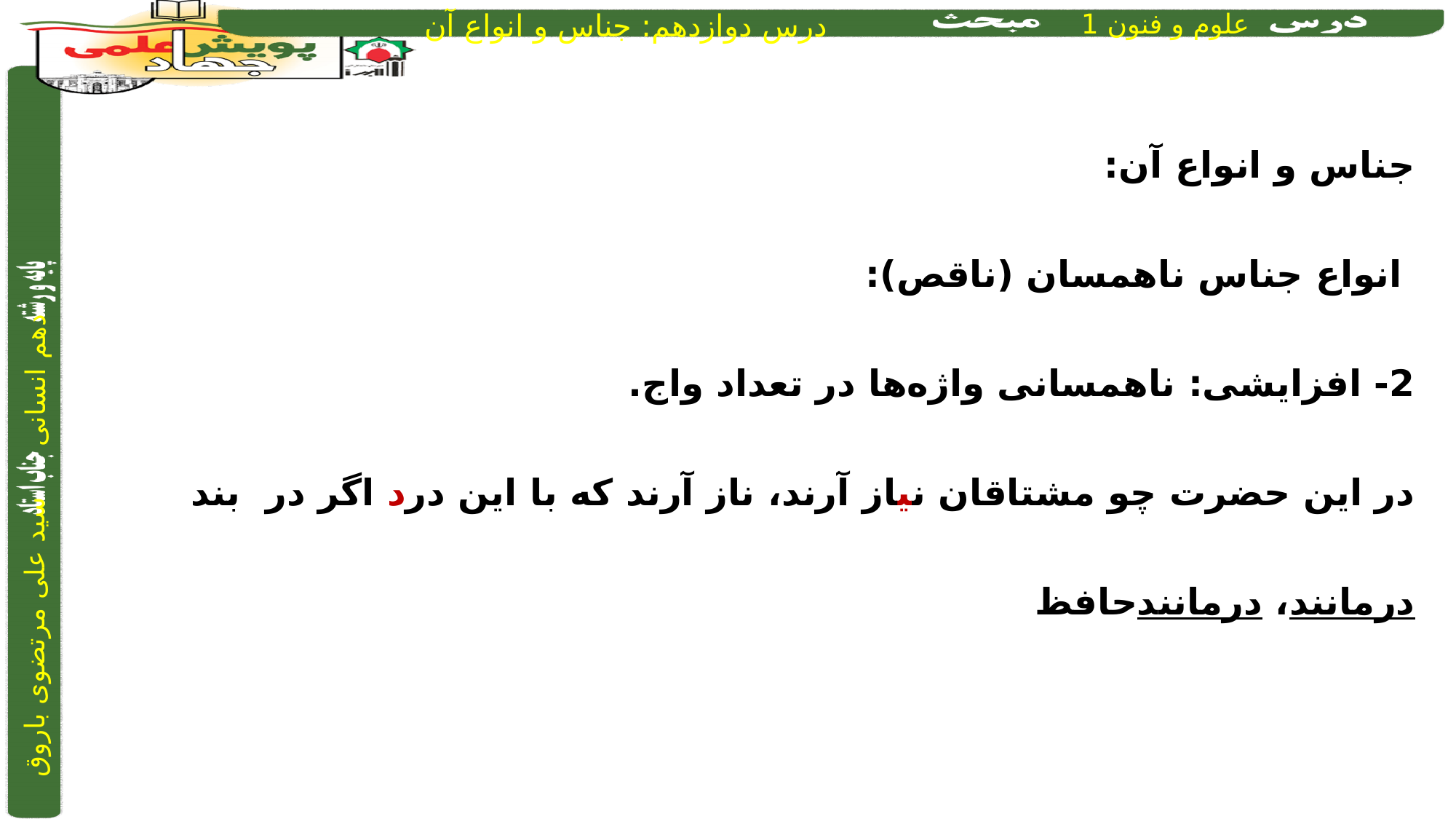

جناس و انواع آن:
 انواع جناس ناهمسان (ناقص):
2- افزایشی: ناهمسانی واژه‌ها در تعداد واج.
در این حضرت چو مشتاقان نیاز آرند، ناز آرند	 که با این درد اگر در  بند درمانند، درمانند	حافظ